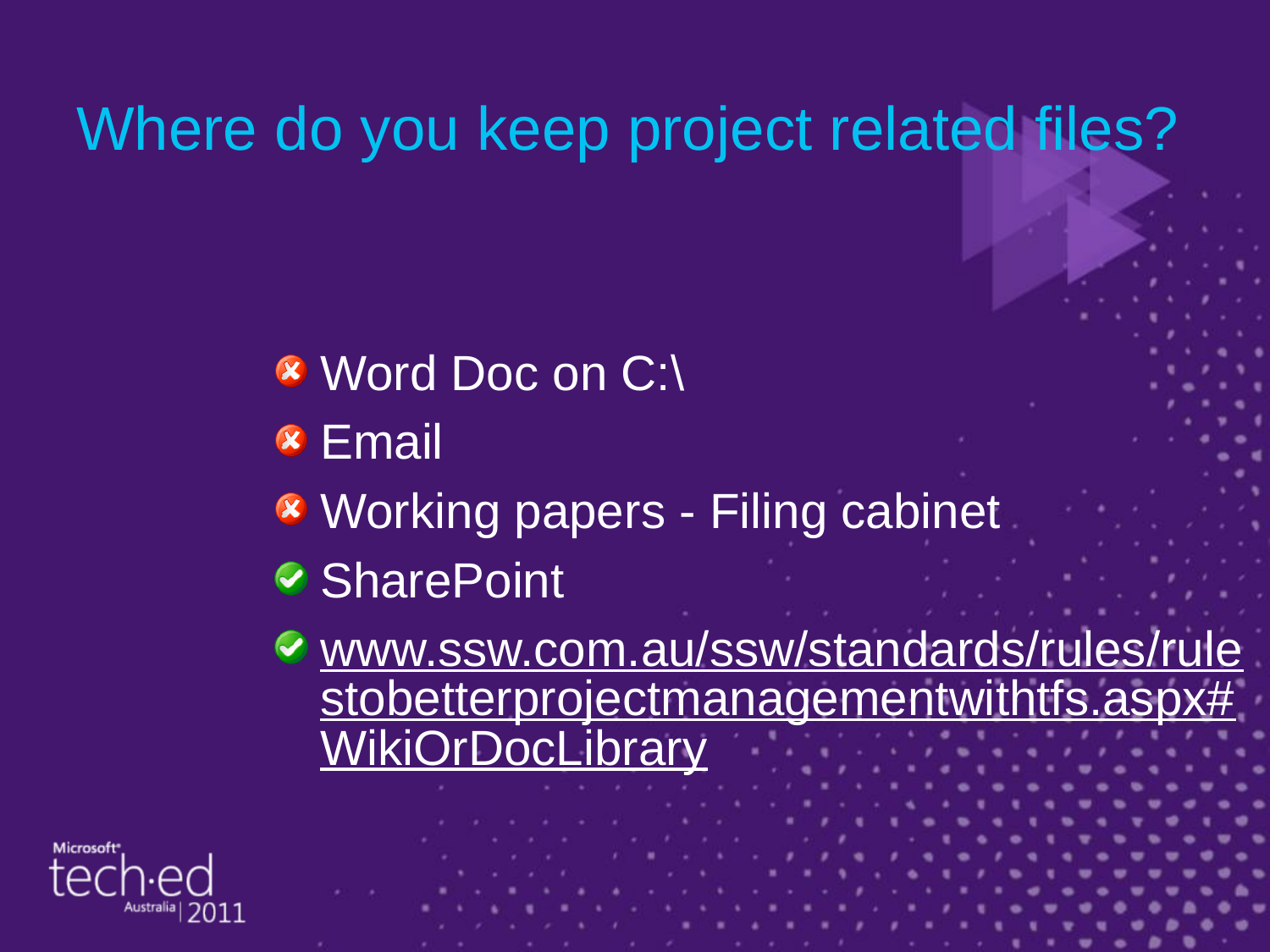

# Where do you keep project related files?
Word Doc on C:\
Email
Working papers - Filing cabinet
SharePoint
www.ssw.com.au/ssw/standards/rules/rulestobetterprojectmanagementwithtfs.aspx#WikiOrDocLibrary